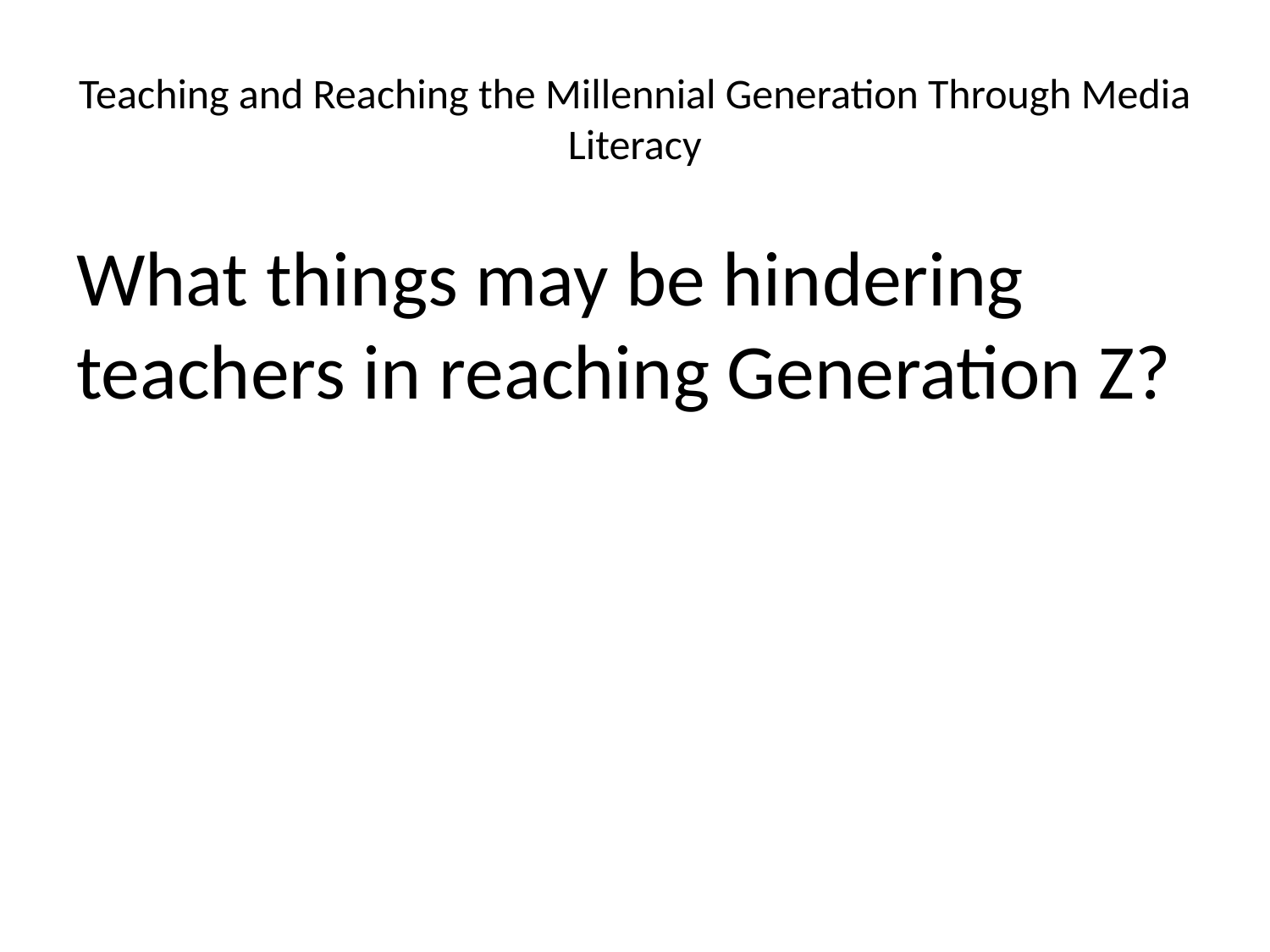

# Teaching and Reaching the Millennial Generation Through Media Literacy
What things may be hindering teachers in reaching Generation Z?